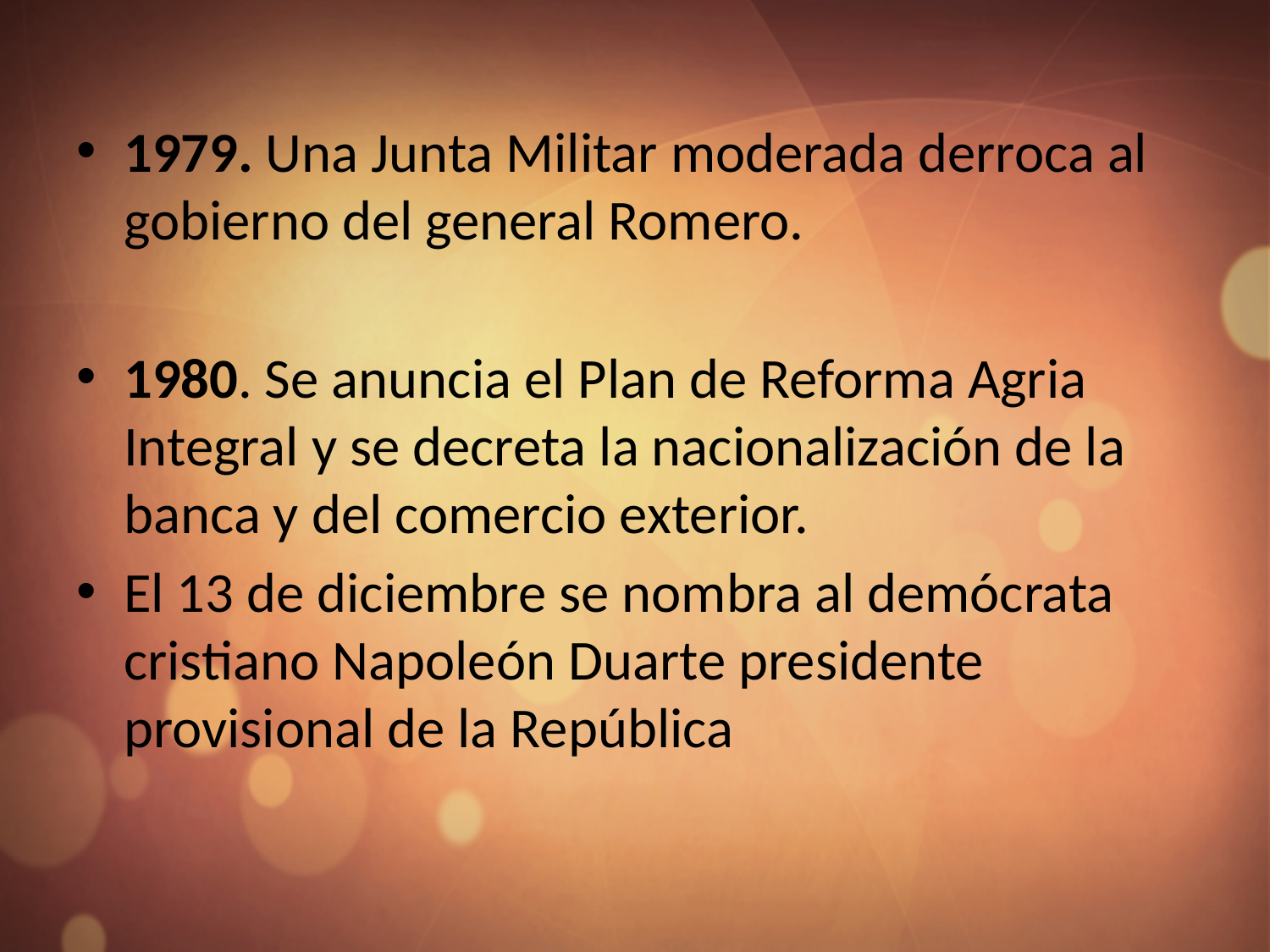

1979. Una Junta Militar moderada derroca al gobierno del general Romero.

1980. Se anuncia el Plan de Reforma Agria Integral y se decreta la nacionalización de la banca y del comercio exterior.
El 13 de diciembre se nombra al demócrata cristiano Napoleón Duarte presidente provisional de la República